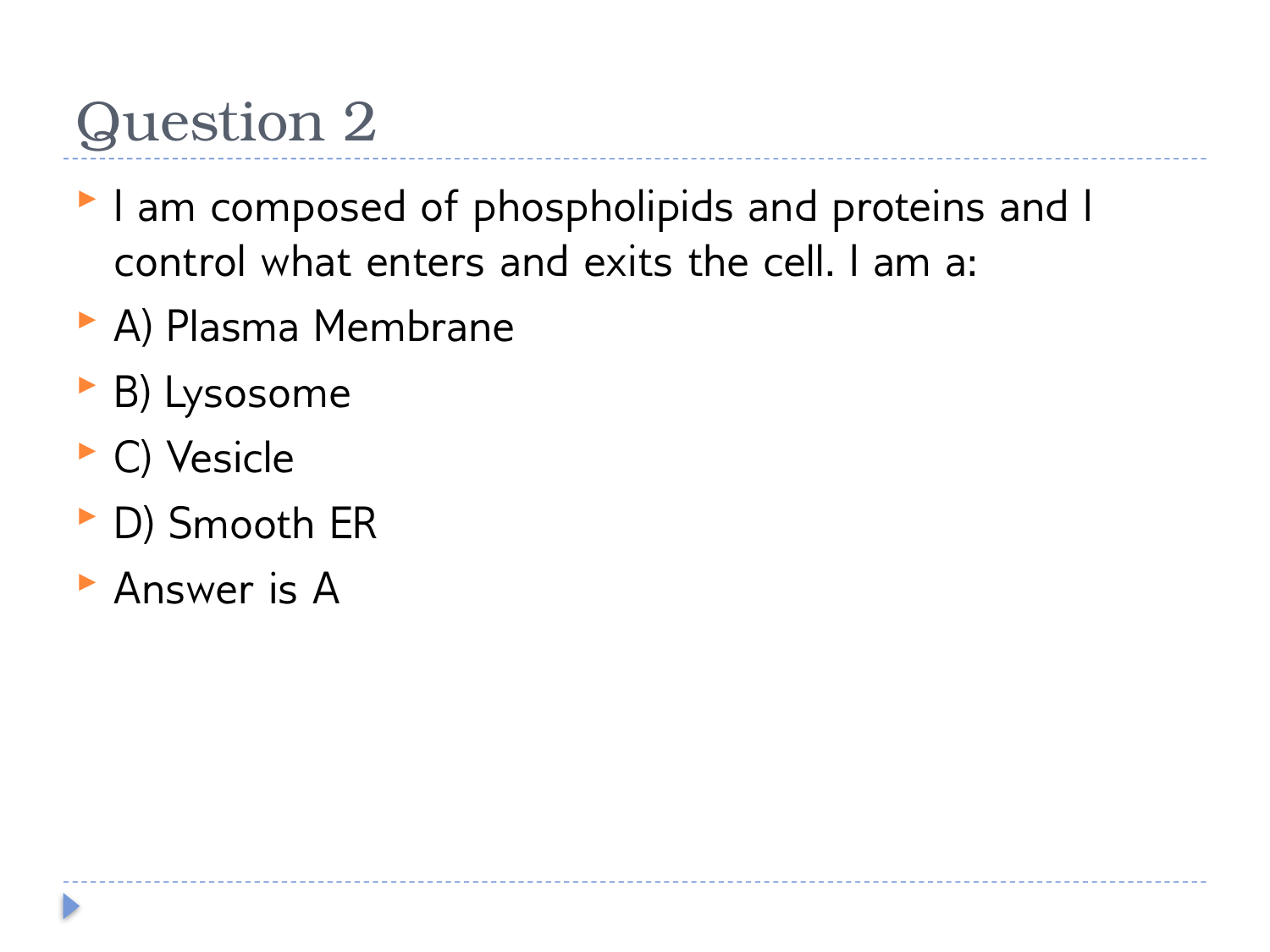

# Question 2
I am composed of phospholipids and proteins and I control what enters and exits the cell. I am a:
A) Plasma Membrane
B) Lysosome
C) Vesicle
D) Smooth ER
Answer is A